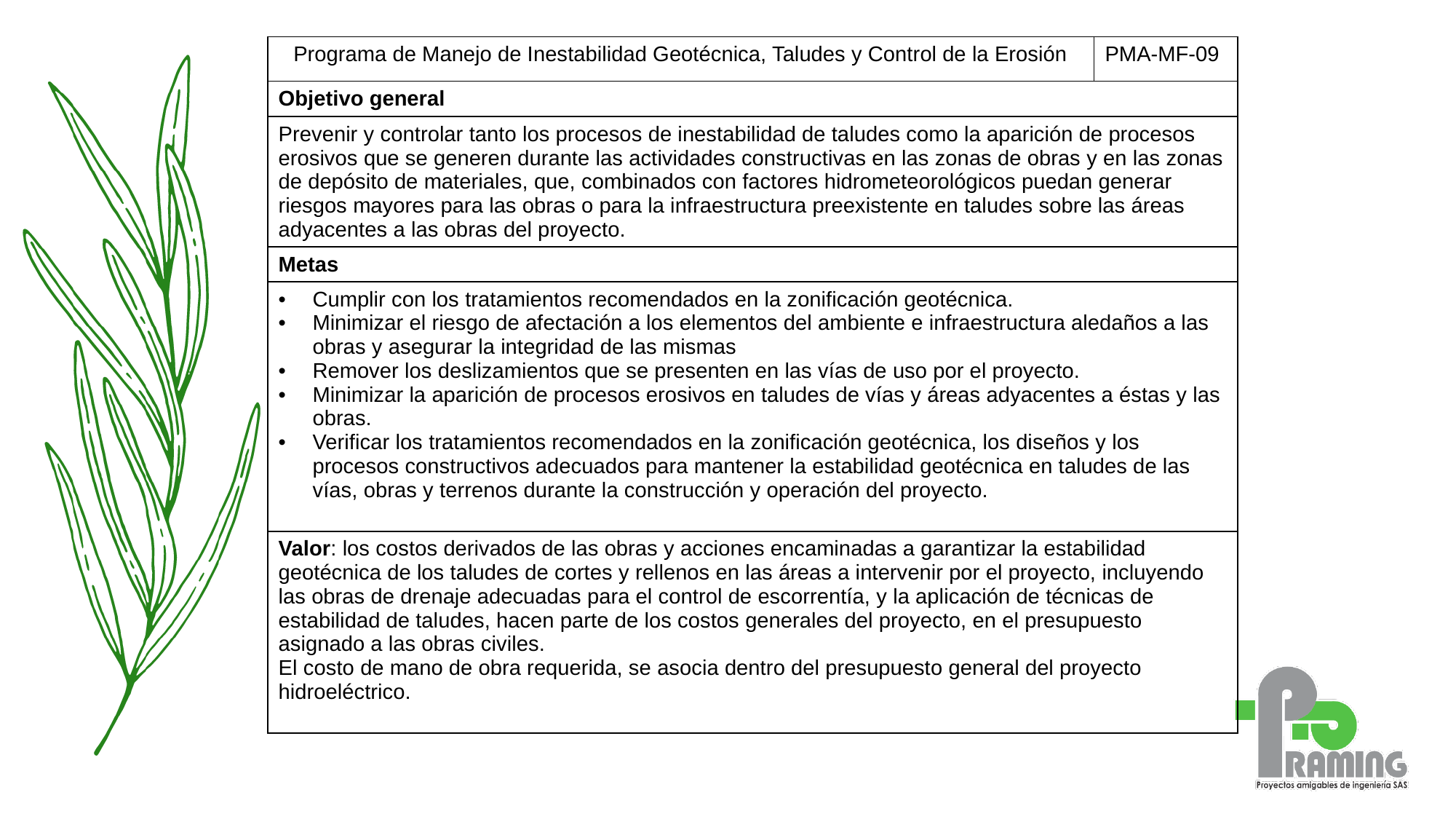

| Programa de Manejo de Inestabilidad Geotécnica, Taludes y Control de la Erosión | PMA-MF-09 |
| --- | --- |
| Objetivo general |  |
| Prevenir y controlar tanto los procesos de inestabilidad de taludes como la aparición de procesos erosivos que se generen durante las actividades constructivas en las zonas de obras y en las zonas de depósito de materiales, que, combinados con factores hidrometeorológicos puedan generar riesgos mayores para las obras o para la infraestructura preexistente en taludes sobre las áreas adyacentes a las obras del proyecto. |  |
| Metas |  |
| Cumplir con los tratamientos recomendados en la zonificación geotécnica. Minimizar el riesgo de afectación a los elementos del ambiente e infraestructura aledaños a las obras y asegurar la integridad de las mismas Remover los deslizamientos que se presenten en las vías de uso por el proyecto. Minimizar la aparición de procesos erosivos en taludes de vías y áreas adyacentes a éstas y las obras. Verificar los tratamientos recomendados en la zonificación geotécnica, los diseños y los procesos constructivos adecuados para mantener la estabilidad geotécnica en taludes de las vías, obras y terrenos durante la construcción y operación del proyecto. |  |
| Valor: los costos derivados de las obras y acciones encaminadas a garantizar la estabilidad geotécnica de los taludes de cortes y rellenos en las áreas a intervenir por el proyecto, incluyendo las obras de drenaje adecuadas para el control de escorrentía, y la aplicación de técnicas de estabilidad de taludes, hacen parte de los costos generales del proyecto, en el presupuesto asignado a las obras civiles. El costo de mano de obra requerida, se asocia dentro del presupuesto general del proyecto hidroeléctrico. |  |